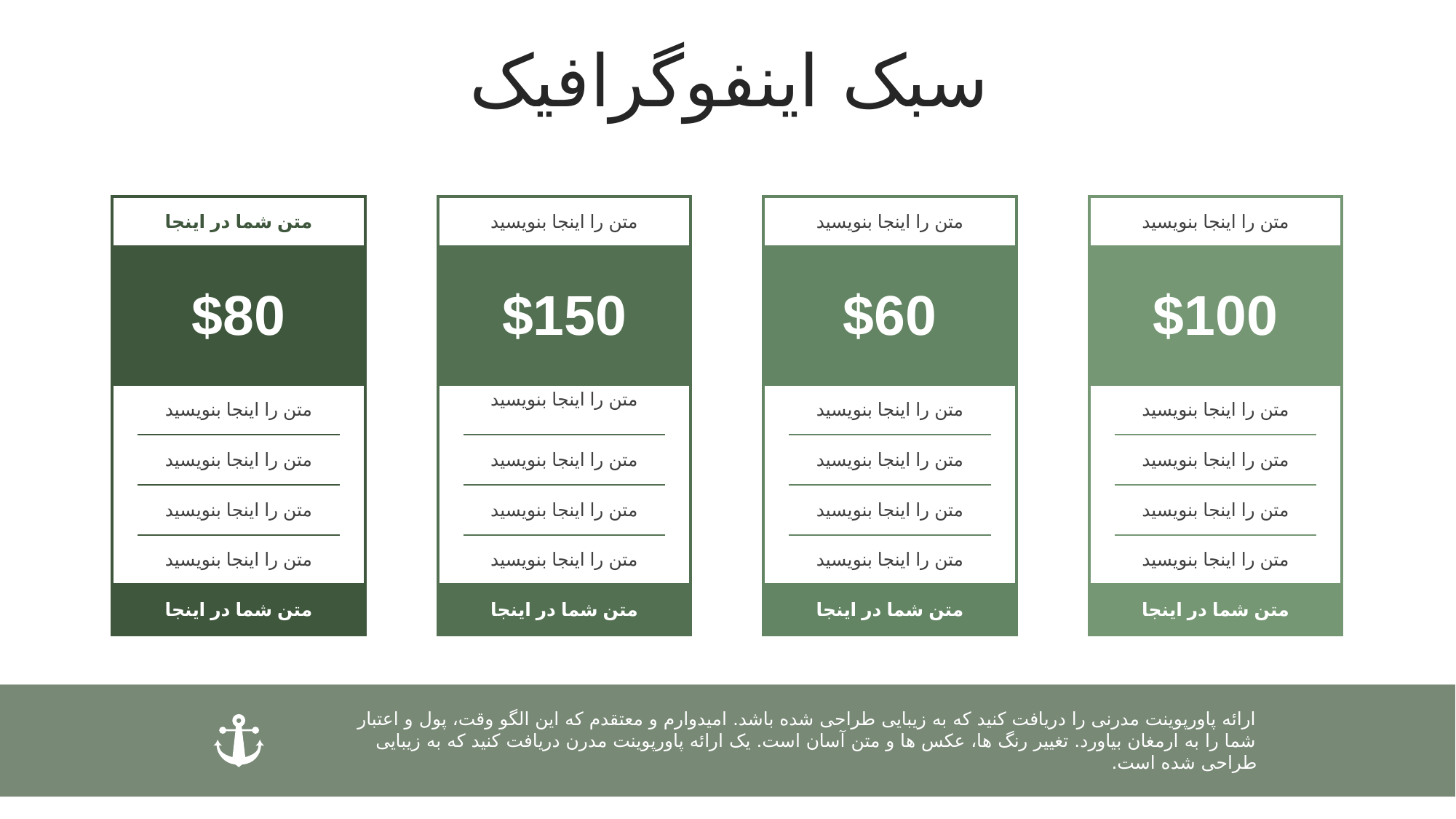

سبک اینفوگرافیک
| متن شما در اینجا |  |  |
| --- | --- | --- |
| $80 |  |  |
|  | متن را اینجا بنویسید |  |
|  | متن را اینجا بنویسید |  |
|  | متن را اینجا بنویسید |  |
|  | متن را اینجا بنویسید |  |
| متن شما در اینجا |  |  |
| متن را اینجا بنویسید |  |  |
| --- | --- | --- |
| $150 |  |  |
|  | متن را اینجا بنویسید |  |
|  | متن را اینجا بنویسید |  |
|  | متن را اینجا بنویسید |  |
|  | متن را اینجا بنویسید |  |
| متن شما در اینجا |  |  |
| متن را اینجا بنویسید |  |  |
| --- | --- | --- |
| $60 |  |  |
|  | متن را اینجا بنویسید |  |
|  | متن را اینجا بنویسید |  |
|  | متن را اینجا بنویسید |  |
|  | متن را اینجا بنویسید |  |
| متن شما در اینجا |  |  |
| متن را اینجا بنویسید |  |  |
| --- | --- | --- |
| $100 |  |  |
|  | متن را اینجا بنویسید |  |
|  | متن را اینجا بنویسید |  |
|  | متن را اینجا بنویسید |  |
|  | متن را اینجا بنویسید |  |
| متن شما در اینجا |  |  |

ارائه پاورپوینت مدرنی را دریافت کنید که به زیبایی طراحی شده باشد. امیدوارم و معتقدم که این الگو وقت، پول و اعتبار شما را به ارمغان بیاورد. تغییر رنگ ها، عکس ها و متن آسان است. یک ارائه پاورپوینت مدرن دریافت کنید که به زیبایی طراحی شده است.